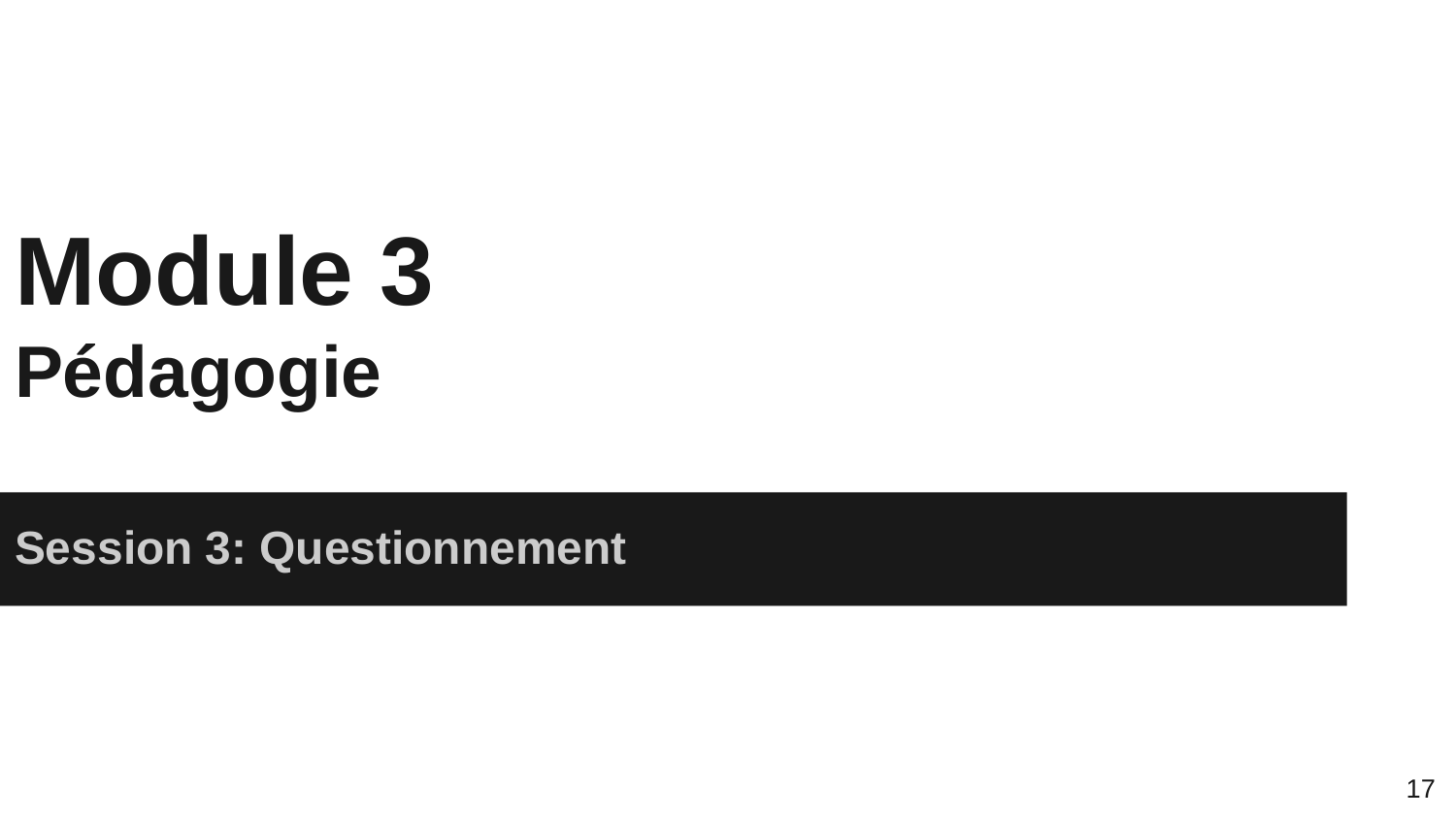

# Module 3
Pédagogie
Session 3: Questionnement
17